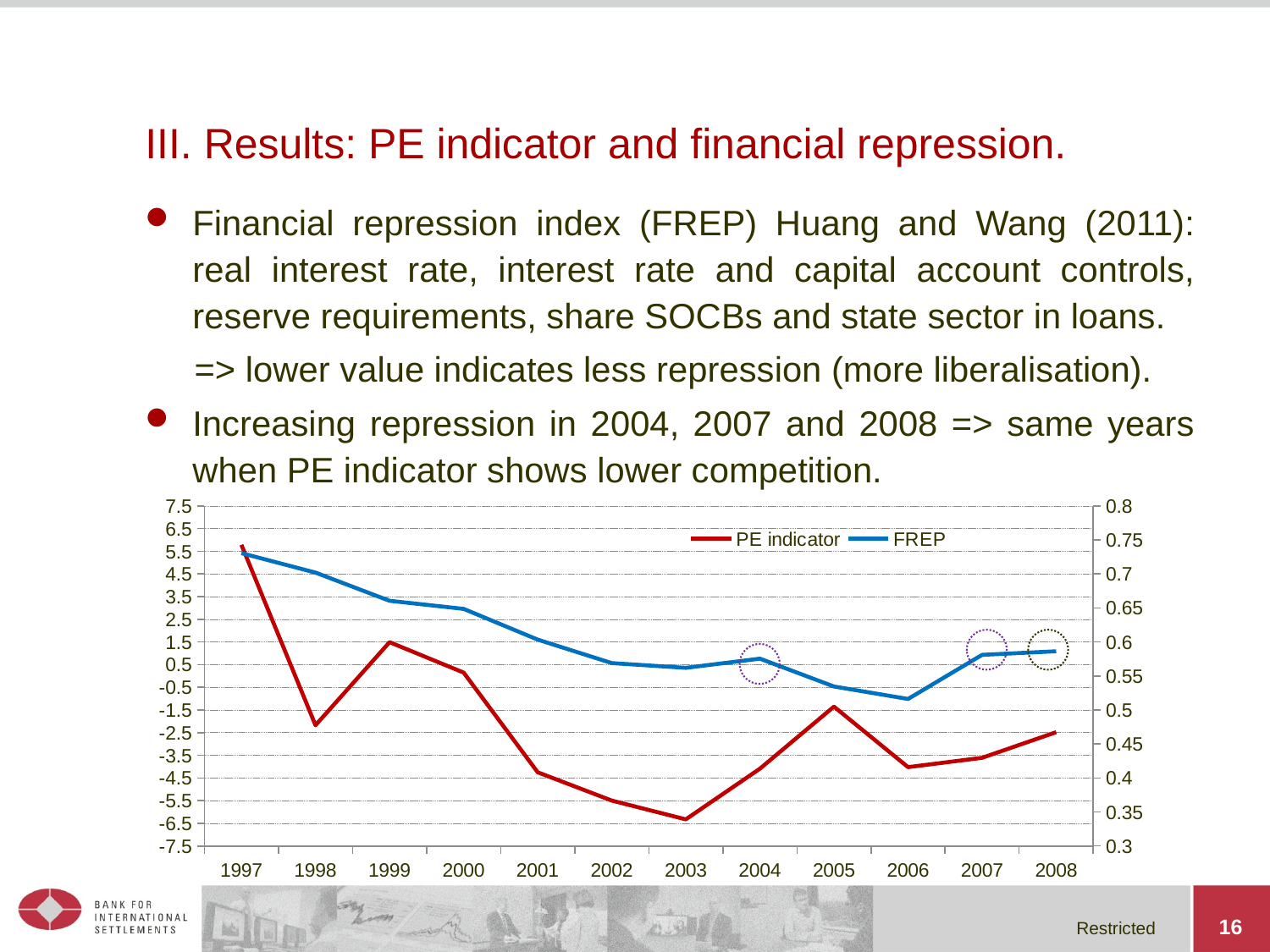

# III. Results: PE indicator and financial repression.
Financial repression index (FREP) Huang and Wang (2011): real interest rate, interest rate and capital account controls, reserve requirements, share SOCBs and state sector in loans.
=> lower value indicates less repression (more liberalisation).
Increasing repression in 2004, 2007 and 2008 => same years when PE indicator shows lower competition.

### Chart

| Category | PE indicator | FREP |
|---|---|---|
| 1997 | 5.783 | 0.7304806442173495 |
| 1998 | -2.177 | 0.7019256259063571 |
| 1999 | 1.489 | 0.6604873175943095 |
| 2000 | 0.147 | 0.6485955517613491 |
| 2001 | -4.25 | 0.6034365226264572 |
| 2002 | -5.497 | 0.5688976409374892 |
| 2003 | -6.327 | 0.5618749444582624 |
| 2004 | -4.092 | 0.5753907051497598 |
| 2005 | -1.352 | 0.5344909498465343 |
| 2006 | -4.024 | 0.516153066752471 |
| 2007 | -3.611 | 0.581009618040683 |
| 2008 | -2.482 | 0.5862507866949619 |

16